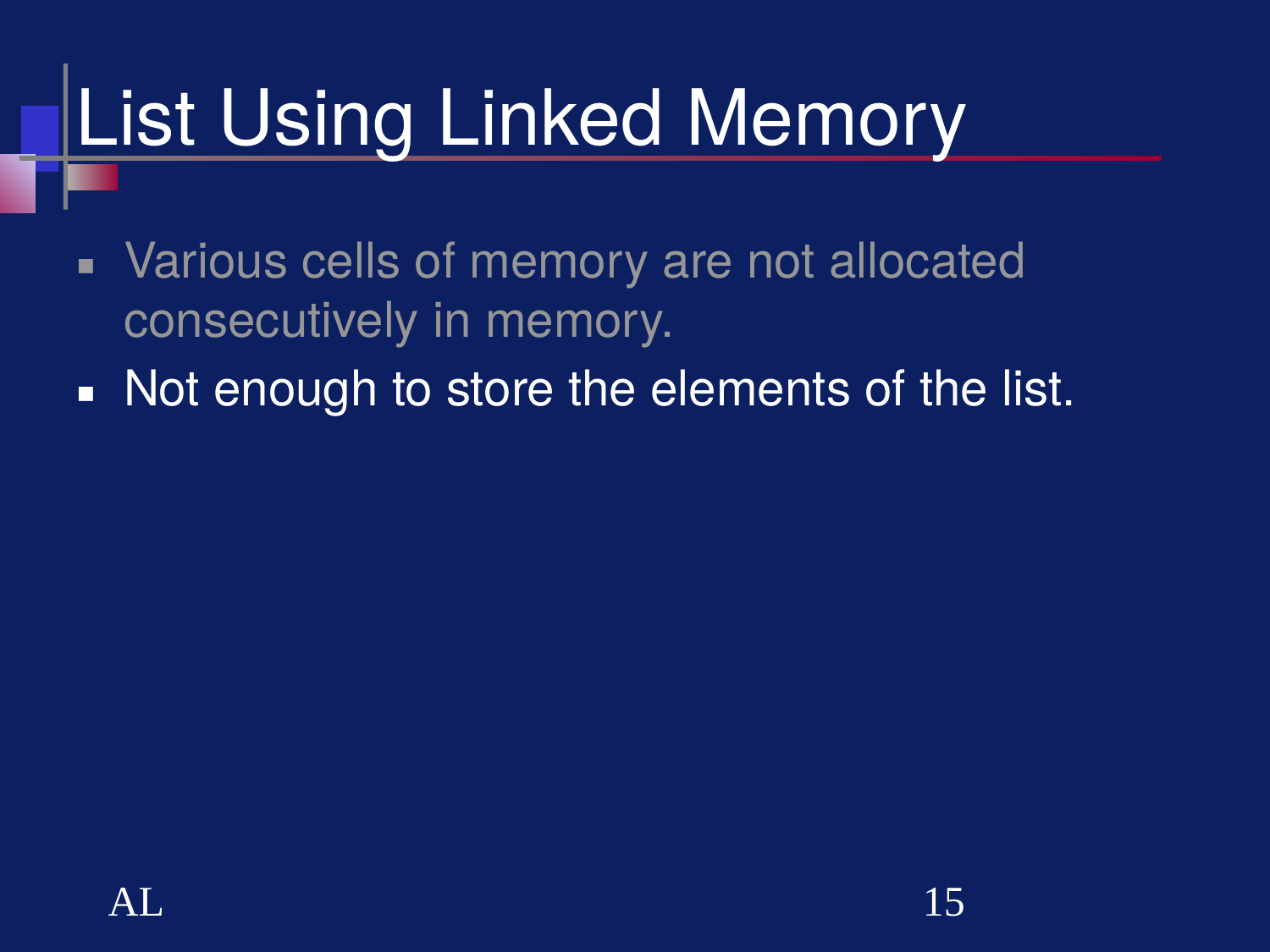

# List Using Linked Memory
Various cells of memory are not allocated consecutively in memory.
Not enough to store the elements of the list.

AL
15